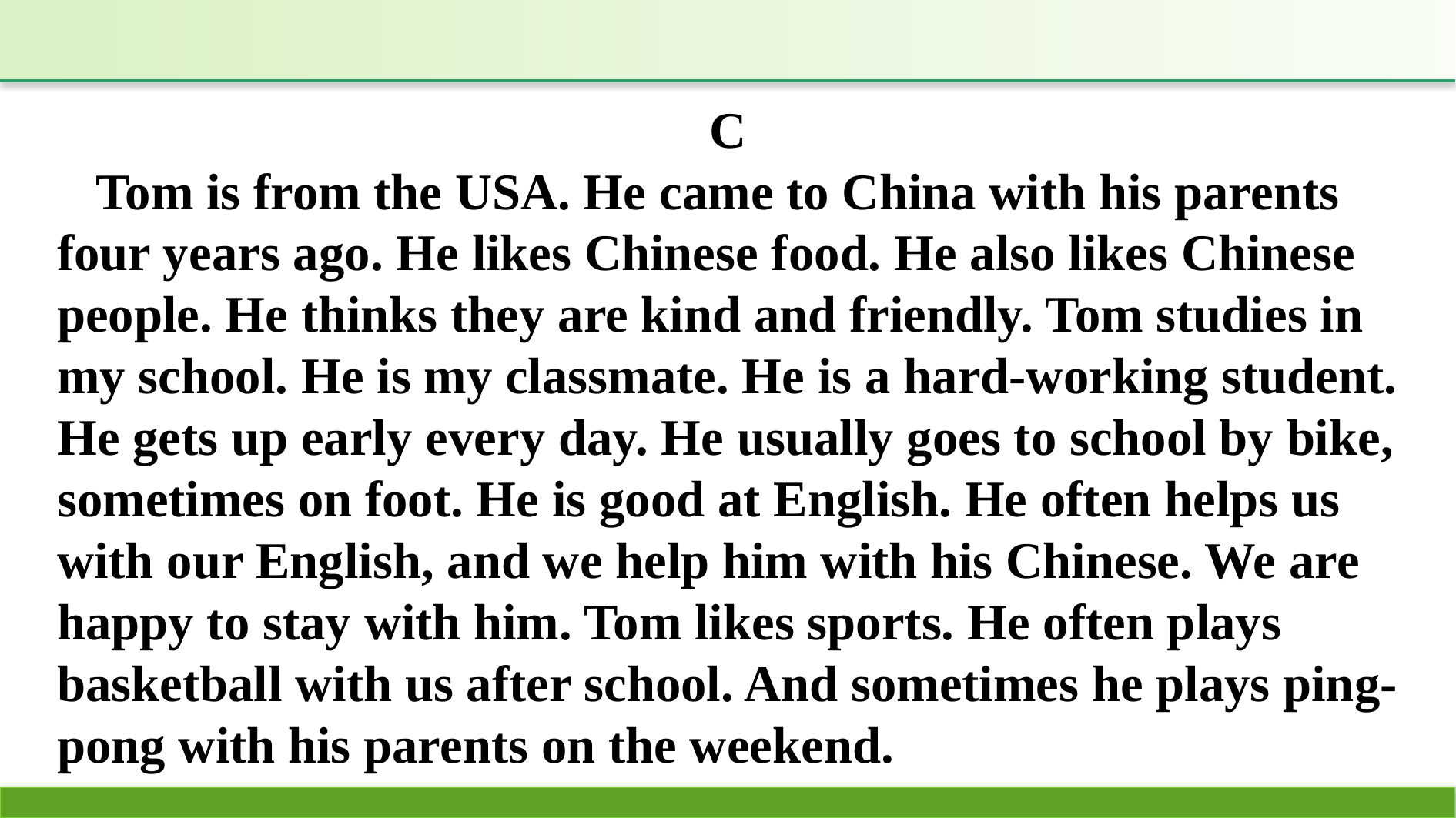

C
Tom is from the USA. He came to China with his parents four years ago. He likes Chinese food. He also likes Chinese people. He thinks they are kind and friendly. Tom studies in my school. He is my classmate. He is a hard-working student. He gets up early every day. He usually goes to school by bike, sometimes on foot. He is good at English. He often helps us with our English, and we help him with his Chinese. We are happy to stay with him. Tom likes sports. He often plays basketball with us after school. And sometimes he plays ping-pong with his parents on the weekend.